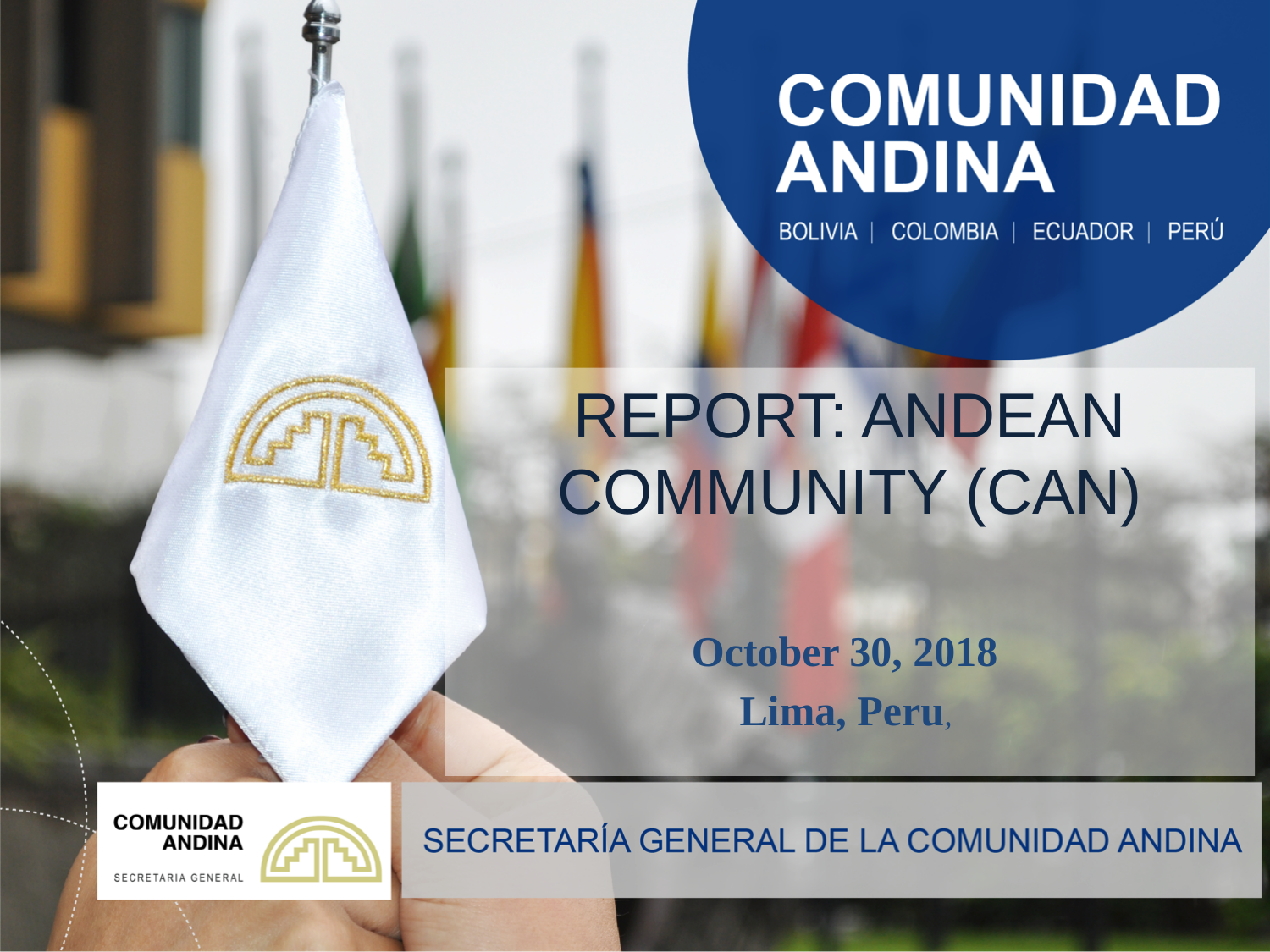

REPORT: ANDEAN COMMUNITY (CAN)

October 30, 2018
Lima, Peru,